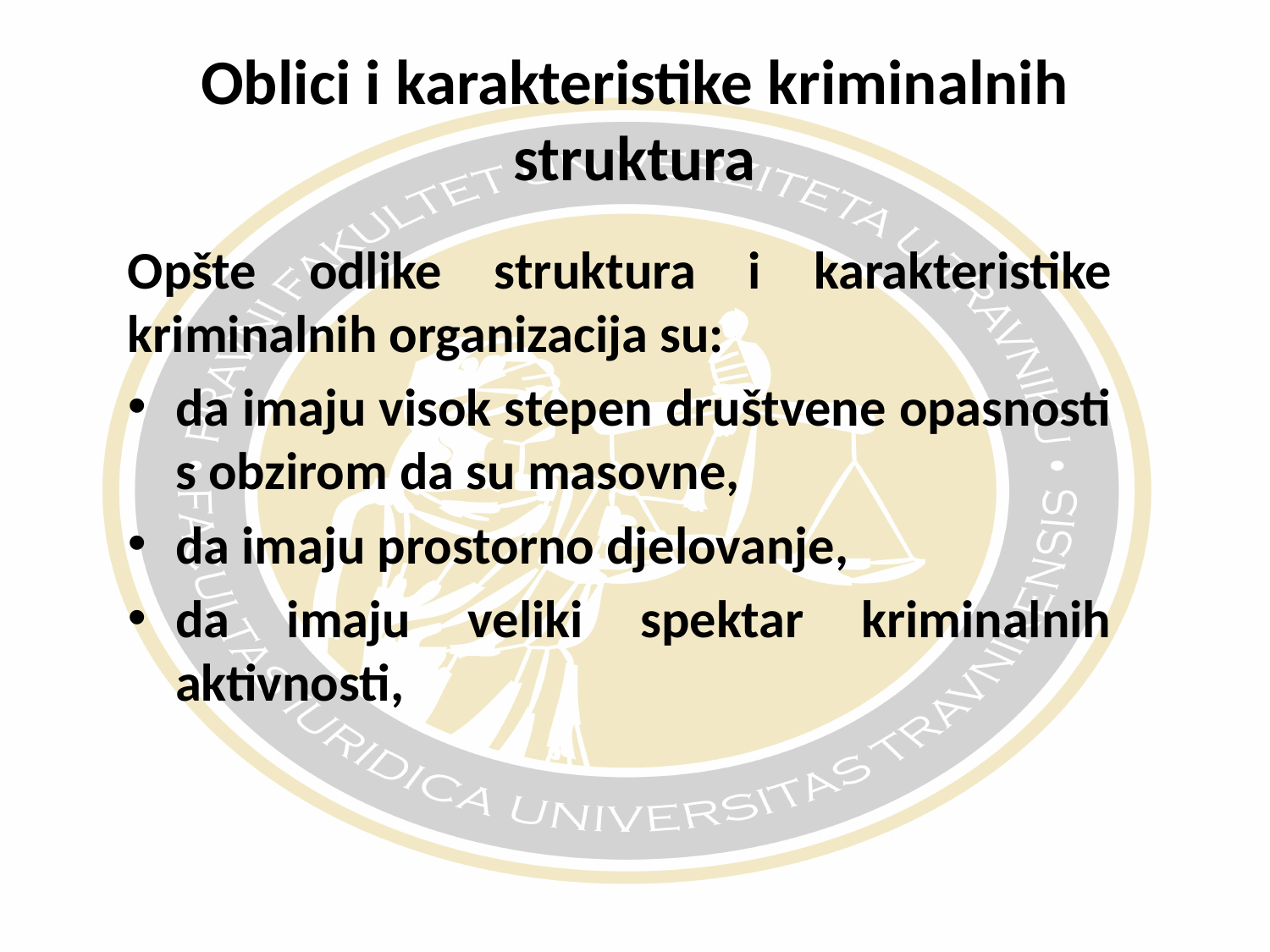

# Oblici i karakteristike kriminalnih struktura
Opšte odlike struktura i karakteristike kriminalnih organizacija su:
da imaju visok stepen društvene opasnosti s obzirom da su masovne,
da imaju prostorno djelovanje,
da imaju veliki spektar kriminalnih aktivnosti,